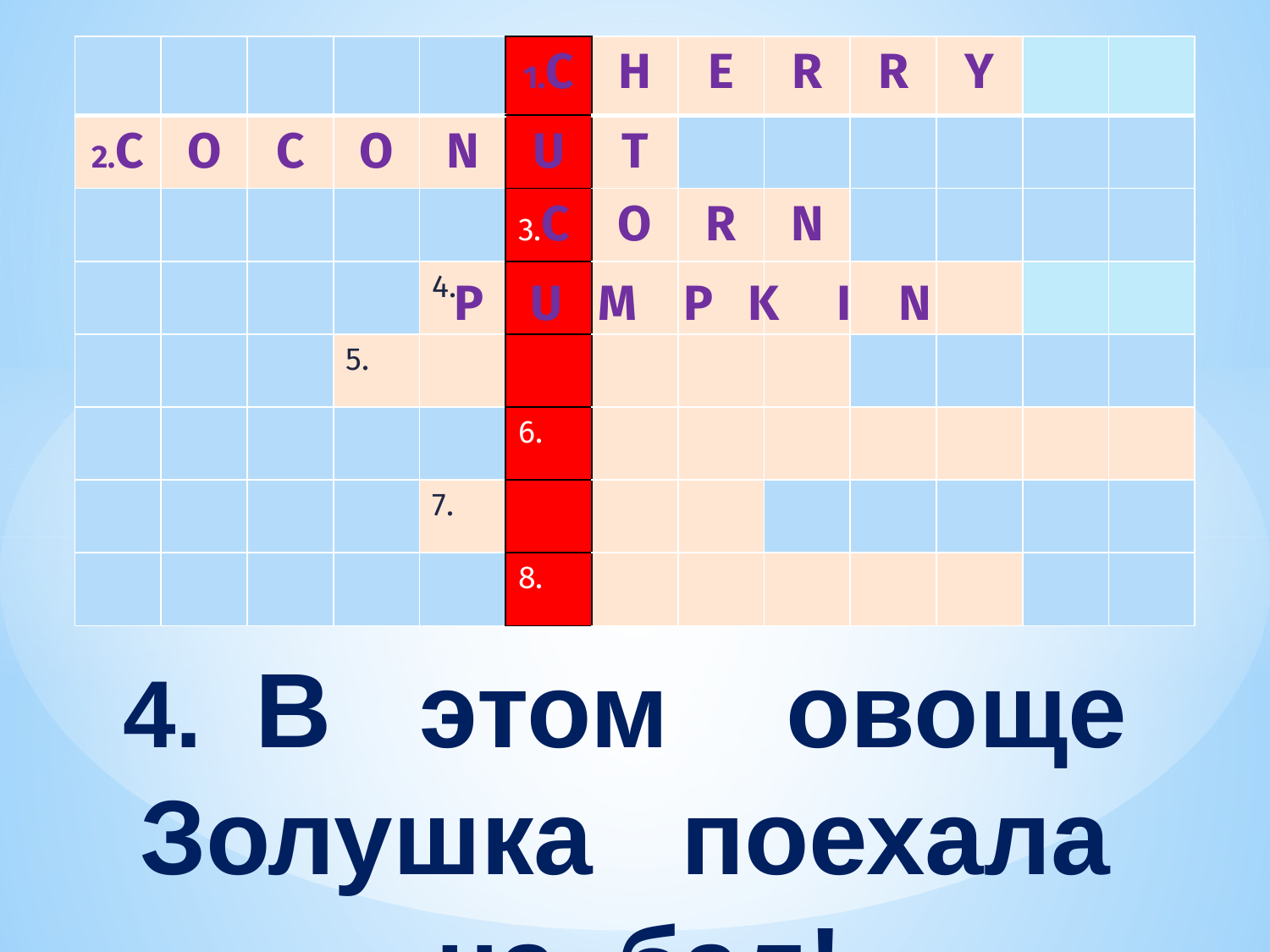

|  |  |  |  |  | 1.C | H | E | R | R | Y |  |  |
| --- | --- | --- | --- | --- | --- | --- | --- | --- | --- | --- | --- | --- |
| 2.C | O | C | O | N | U | T |  |  |  |  |  |  |
|  |  |  |  |  | 3.C | O | R | N |  |  |  |  |
|  |  |  |  | 4. |  |  |  |  |  |  |  |  |
|  |  |  | 5. |  |  |  |  |  |  |  |  |  |
|  |  |  |  |  | 6. |  |  |  |  |  |  |  |
|  |  |  |  | 7. |  |  |  |  |  |  |  |  |
|  |  |  |  |  | 8. |  |  |  |  |  |  |  |
 P    U   M    P   K     I    N
4.  В   этом    овоще
Золушка   поехала  на  бал!